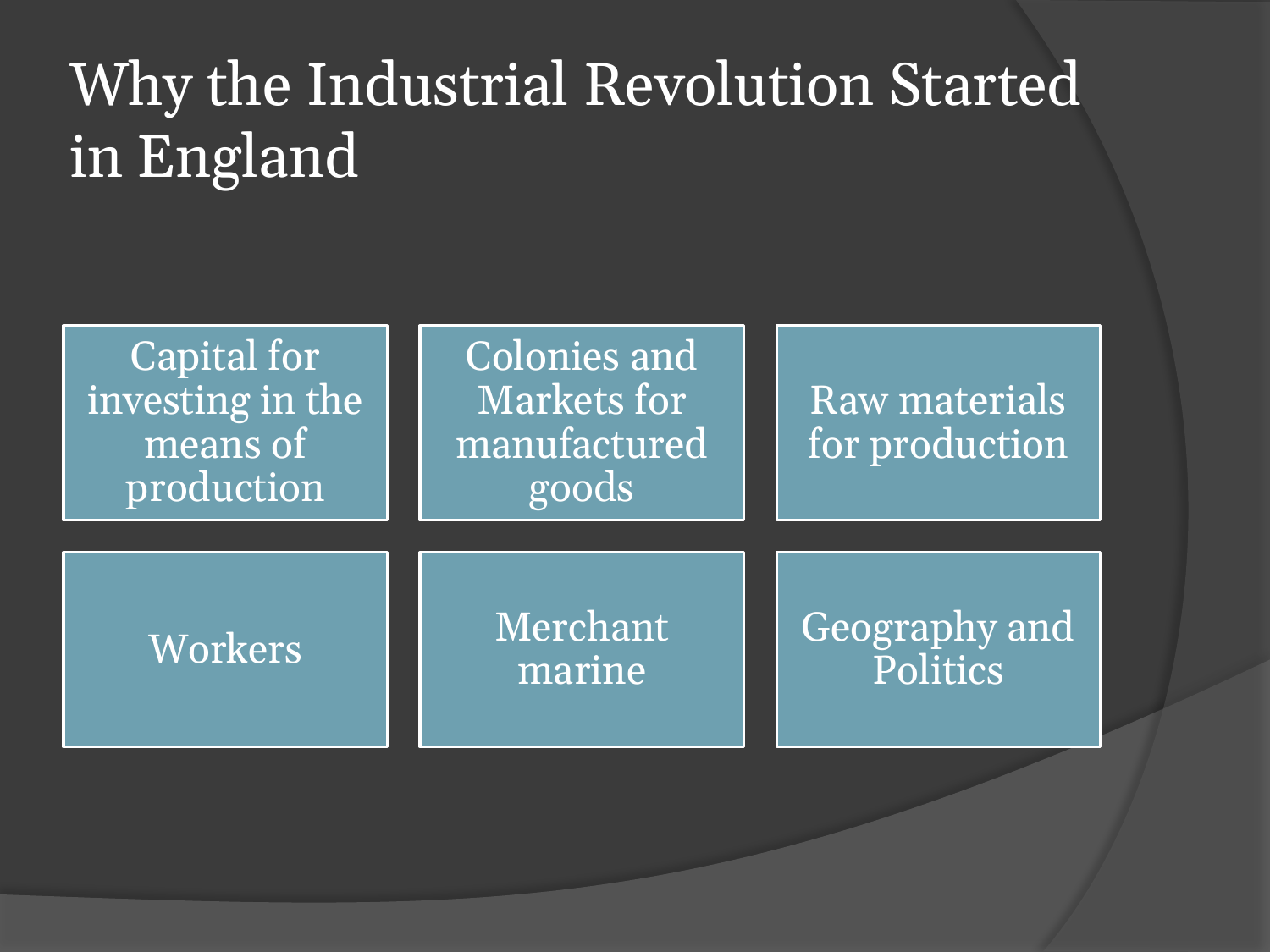

# Why the Industrial Revolution Started in England
Capital for investing in the means of production
Colonies and Markets for manufactured goods
Raw materials for production
Workers
Merchant marine
Geography and Politics